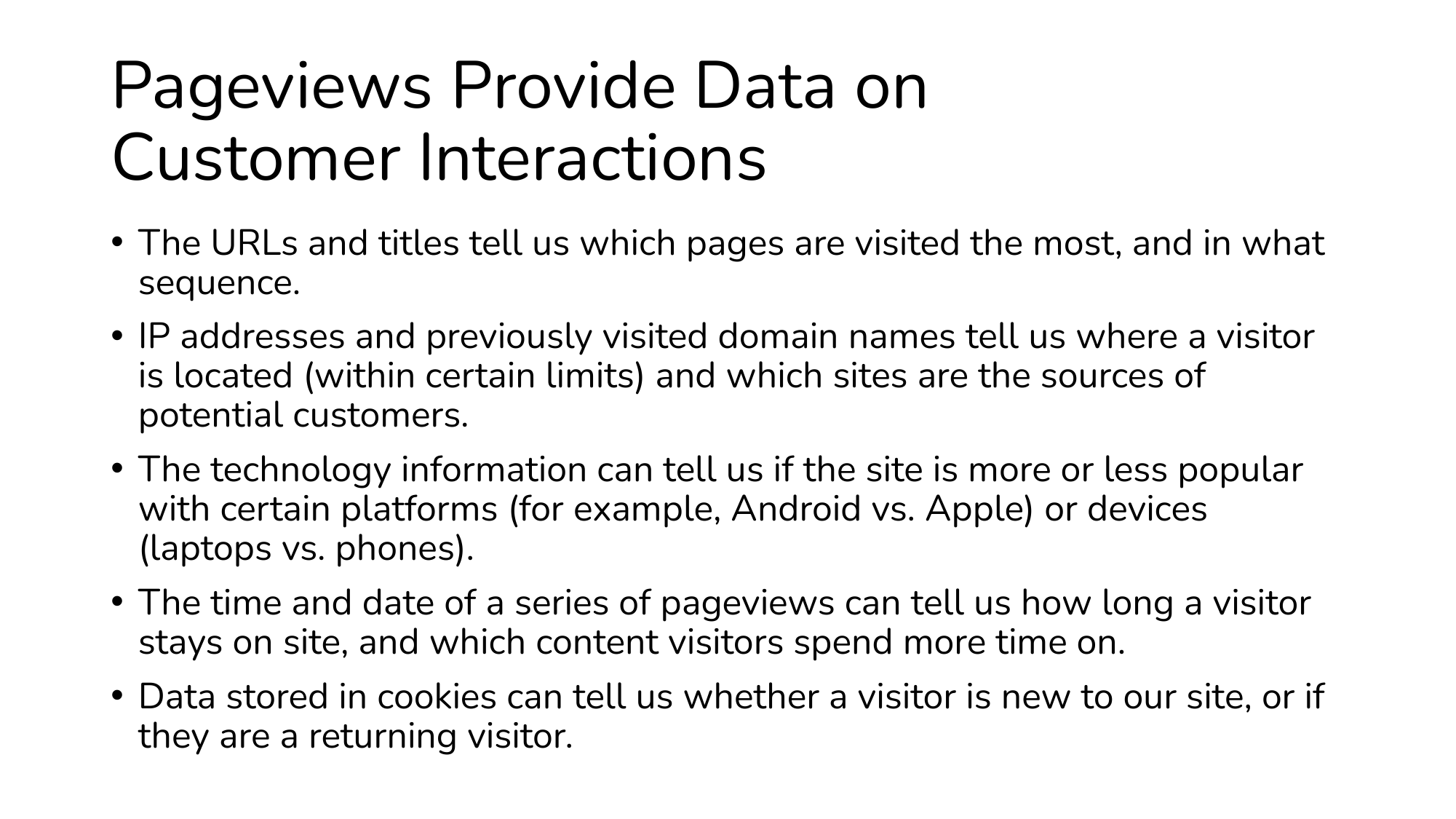

# Pageviews Provide Data on Customer Interactions
The URLs and titles tell us which pages are visited the most, and in what sequence.
IP addresses and previously visited domain names tell us where a visitor is located (within certain limits) and which sites are the sources of potential customers.
The technology information can tell us if the site is more or less popular with certain platforms (for example, Android vs. Apple) or devices (laptops vs. phones).
The time and date of a series of pageviews can tell us how long a visitor stays on site, and which content visitors spend more time on.
Data stored in cookies can tell us whether a visitor is new to our site, or if they are a returning visitor.